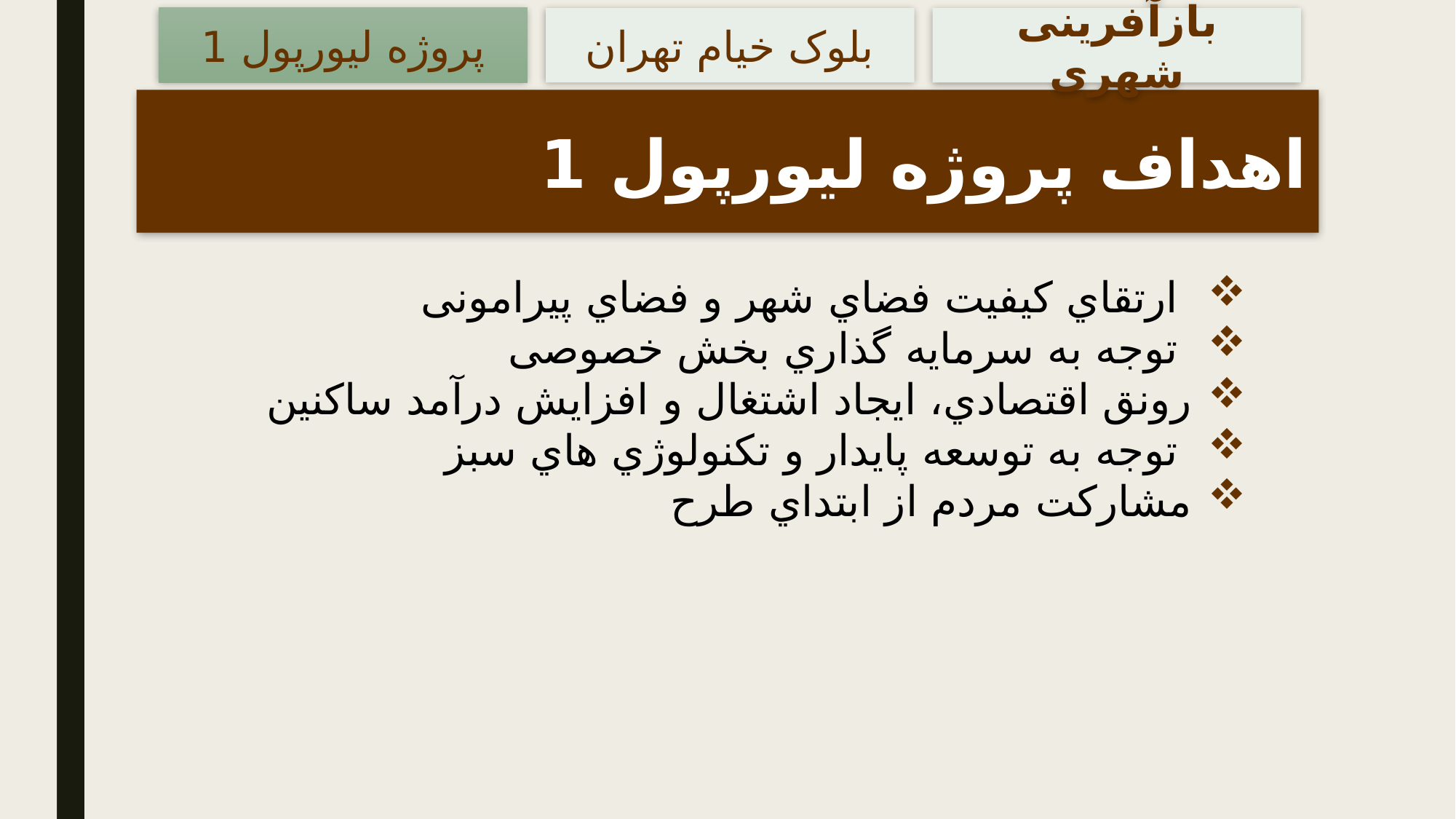

پروژه لیورپول 1
بلوک خیام تهران
بازآفرینی شهری
  اهداف پروژه لیورپول 1
 ارتقاي کیفیت فضاي شهر و فضاي پیرامونی
 توجه به سرمایه گذاري بخش خصوصی
رونق اقتصادي، ایجاد اشتغال و افزایش درآمد ساکنین
 توجه به توسعه پایدار و تکنولوژي هاي سبز
مشارکت مردم از ابتداي طرح